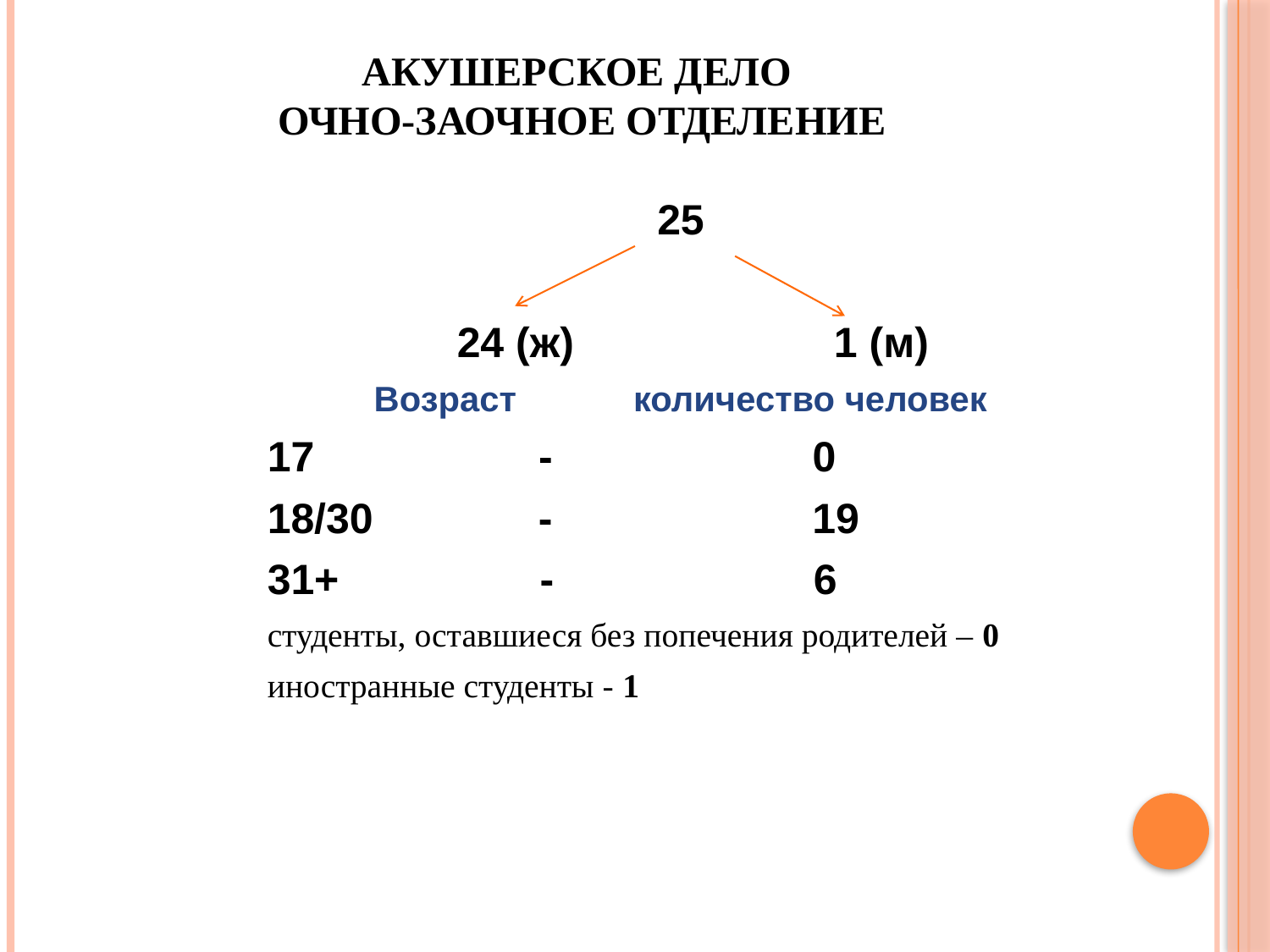

# Акушерское дело очно-заочное отделение
25

                24 (ж)                      1 (м)
Возраст            количество человек
17                   -                      0
18/30              -                      19
31+                 -                      6
студенты, оставшиеся без попечения родителей – 0
иностранные студенты - 1